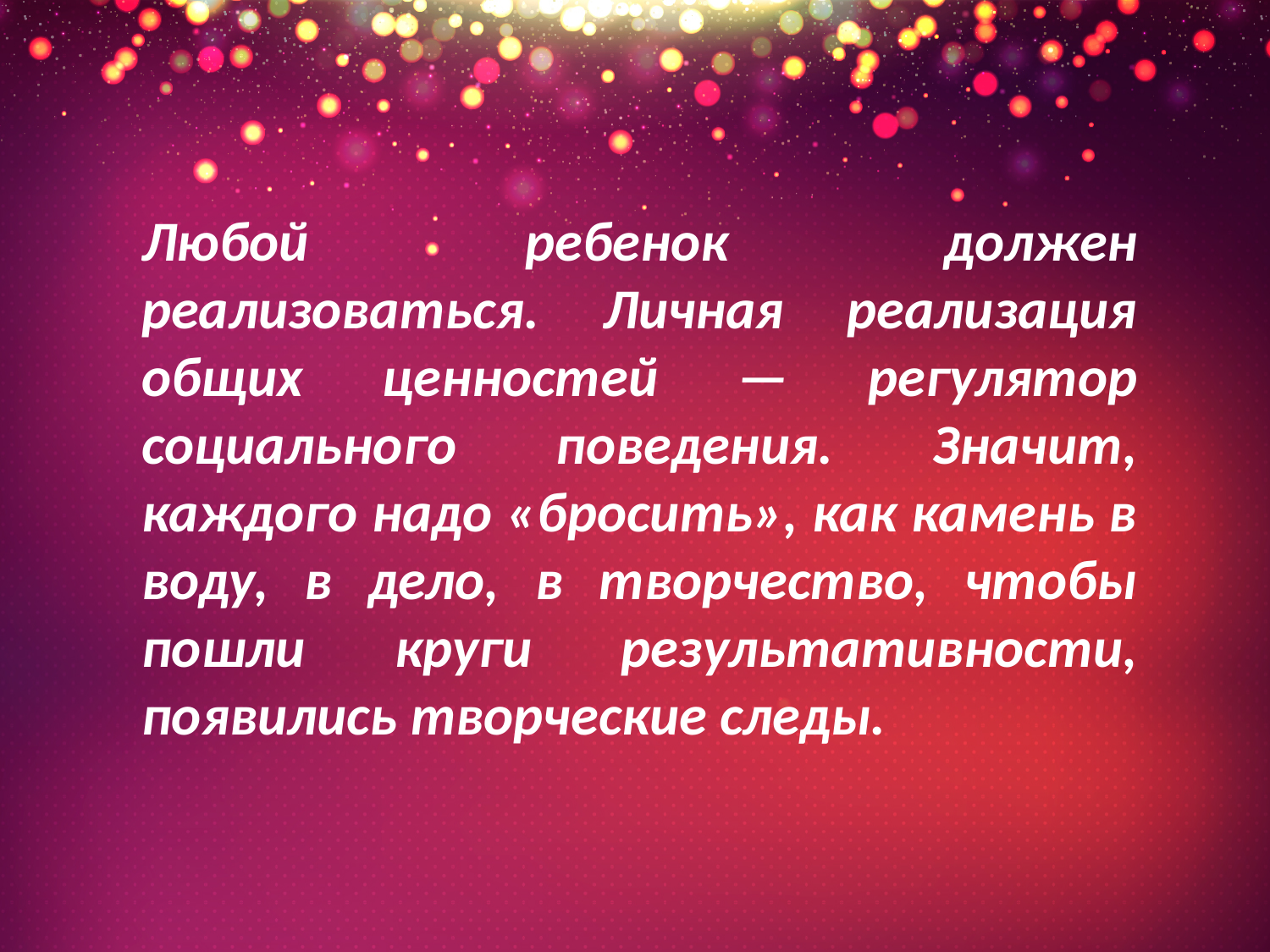

Любой ребенок должен реализоваться. Личная реализация общих ценностей — регулятор социального поведения. Значит, каждого надо «бросить», как камень в воду, в дело, в творчество, чтобы пошли круги результативности, появились творческие следы.